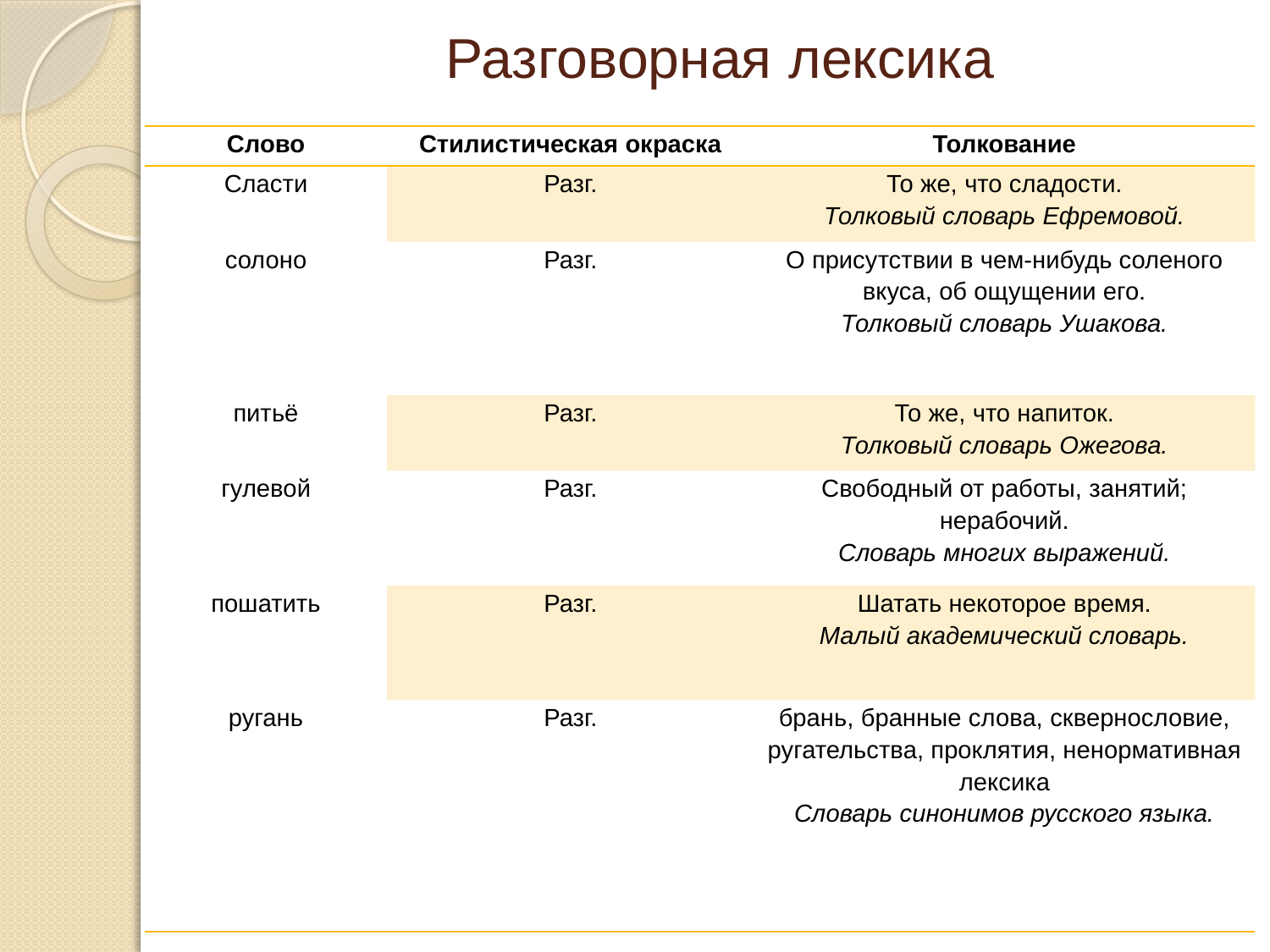

# Разговорная лексика
| Слово | Стилистическая окраска | Толкование |
| --- | --- | --- |
| Сласти | Разг. | То же, что сладости. Толковый словарь Ефремовой. |
| солоно | Разг. | О присутствии в чем-нибудь соленого вкуса, об ощущении его. Толковый словарь Ушакова. |
| питьё | Разг. | То же, что напиток. Толковый словарь Ожегова. |
| гулевой | Разг. | Свободный от работы, занятий; нерабочий. Словарь многих выражений. |
| пошатить | Разг. | Шатать некоторое время. Малый академический словарь. |
| ругань | Разг. | брань, бранные слова, сквернословие, ругательства, проклятия, ненормативная лексика Словарь синонимов русского языка. |